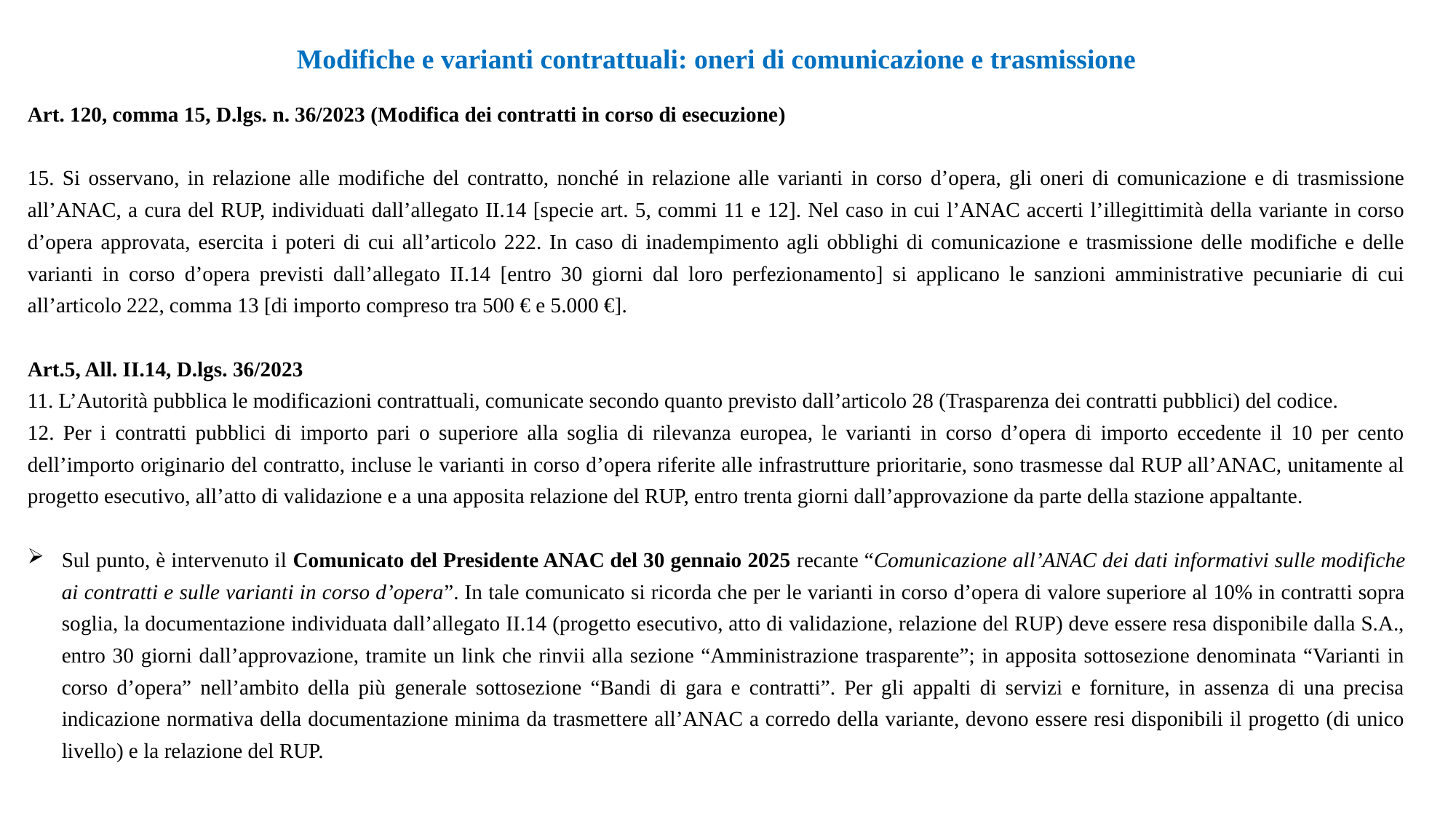

Modifiche e varianti contrattuali: oneri di comunicazione e trasmissione

Art. 120, comma 15, D.lgs. n. 36/2023 (Modifica dei contratti in corso di esecuzione)

15. Si osservano, in relazione alle modifiche del contratto, nonché in relazione alle varianti in corso d’opera, gli oneri di comunicazione e di trasmissione all’ANAC, a cura del RUP, individuati dall’allegato II.14 [specie art. 5, commi 11 e 12]. Nel caso in cui l’ANAC accerti l’illegittimità della variante in corso d’opera approvata, esercita i poteri di cui all’articolo 222. In caso di inadempimento agli obblighi di comunicazione e trasmissione delle modifiche e delle varianti in corso d’opera previsti dall’allegato II.14 [entro 30 giorni dal loro perfezionamento] si applicano le sanzioni amministrative pecuniarie di cui all’articolo 222, comma 13 [di importo compreso tra 500 € e 5.000 €].

Art.5, All. II.14, D.lgs. 36/2023
11. L’Autorità pubblica le modificazioni contrattuali, comunicate secondo quanto previsto dall’articolo 28 (Trasparenza dei contratti pubblici) del codice.
12. Per i contratti pubblici di importo pari o superiore alla soglia di rilevanza europea, le varianti in corso d’opera di importo eccedente il 10 per cento dell’importo originario del contratto, incluse le varianti in corso d’opera riferite alle infrastrutture prioritarie, sono trasmesse dal RUP all’ANAC, unitamente al progetto esecutivo, all’atto di validazione e a una apposita relazione del RUP, entro trenta giorni dall’approvazione da parte della stazione appaltante.

Sul punto, è intervenuto il Comunicato del Presidente ANAC del 30 gennaio 2025 recante “Comunicazione all’ANAC dei dati informativi sulle modifiche ai contratti e sulle varianti in corso d’opera”. In tale comunicato si ricorda che per le varianti in corso d’opera di valore superiore al 10% in contratti sopra soglia, la documentazione individuata dall’allegato II.14 (progetto esecutivo, atto di validazione, relazione del RUP) deve essere resa disponibile dalla S.A., entro 30 giorni dall’approvazione, tramite un link che rinvii alla sezione “Amministrazione trasparente”; in apposita sottosezione denominata “Varianti in corso d’opera” nell’ambito della più generale sottosezione “Bandi di gara e contratti”. Per gli appalti di servizi e forniture, in assenza di una precisa indicazione normativa della documentazione minima da trasmettere all’ANAC a corredo della variante, devono essere resi disponibili il progetto (di unico livello) e la relazione del RUP.